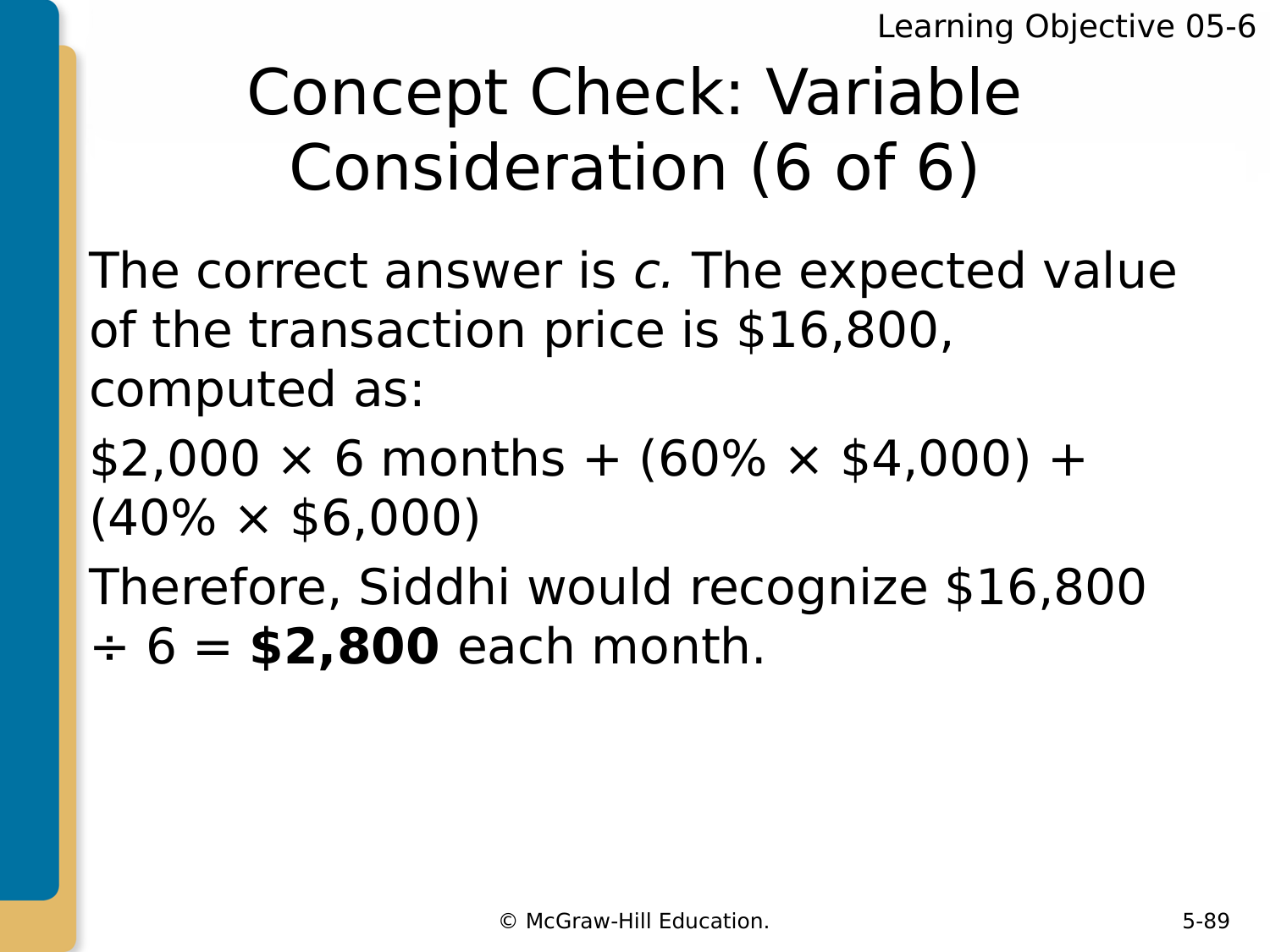

Learning Objective 05-6
# Concept Check: Variable Consideration (6 of 6)
The correct answer is c. The expected value of the transaction price is $16,800, computed as:
$2,000 × 6 months + (60% × $4,000) + (40% × $6,000)
Therefore, Siddhi would recognize $16,800 ÷ 6 = $2,800 each month.